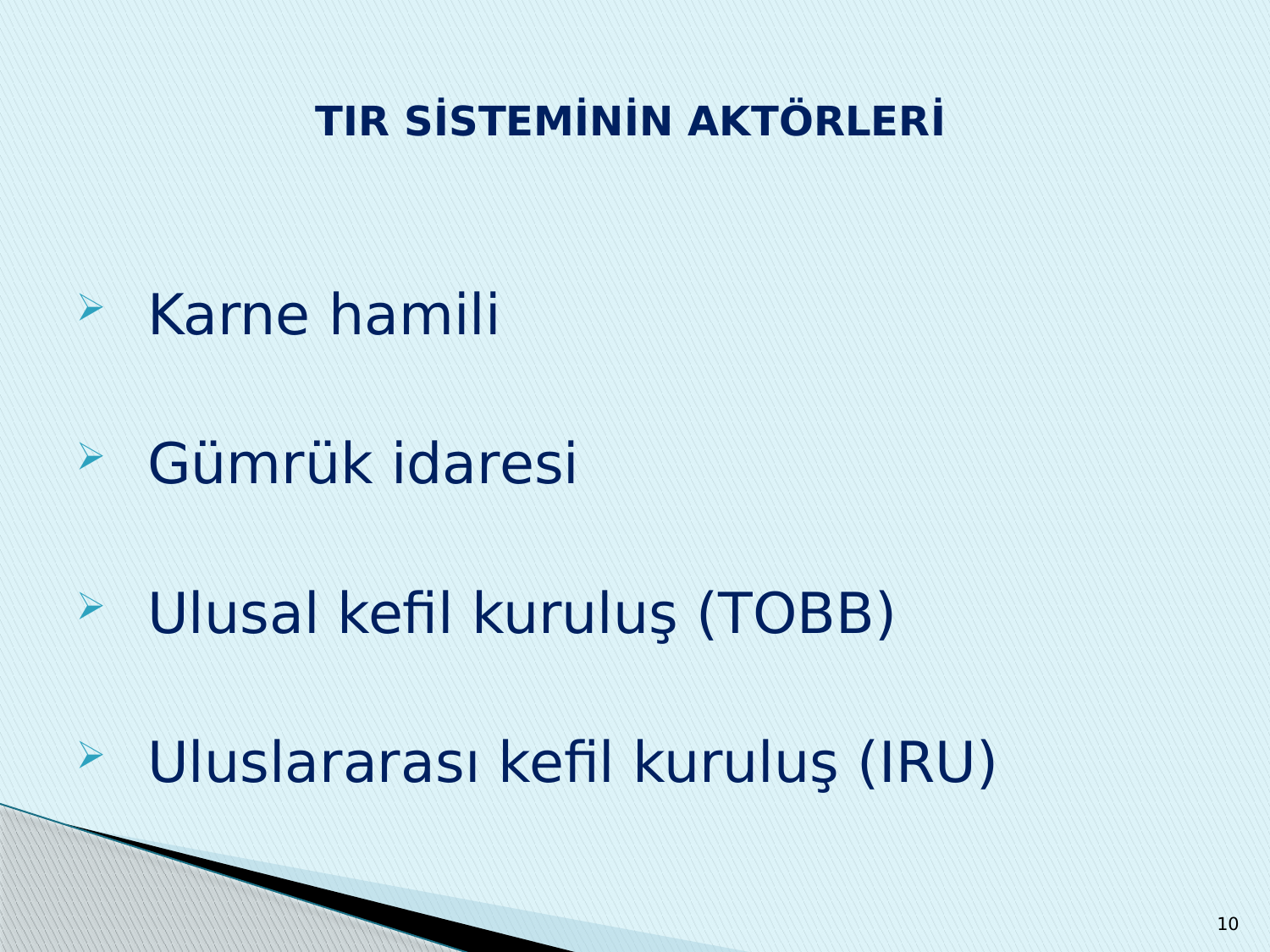

# TIR SİSTEMİNİN AKTÖRLERİ

Karne hamili

Gümrük idaresi

Ulusal kefil kuruluş (TOBB)

Uluslararası kefil kuruluş (IRU)

10